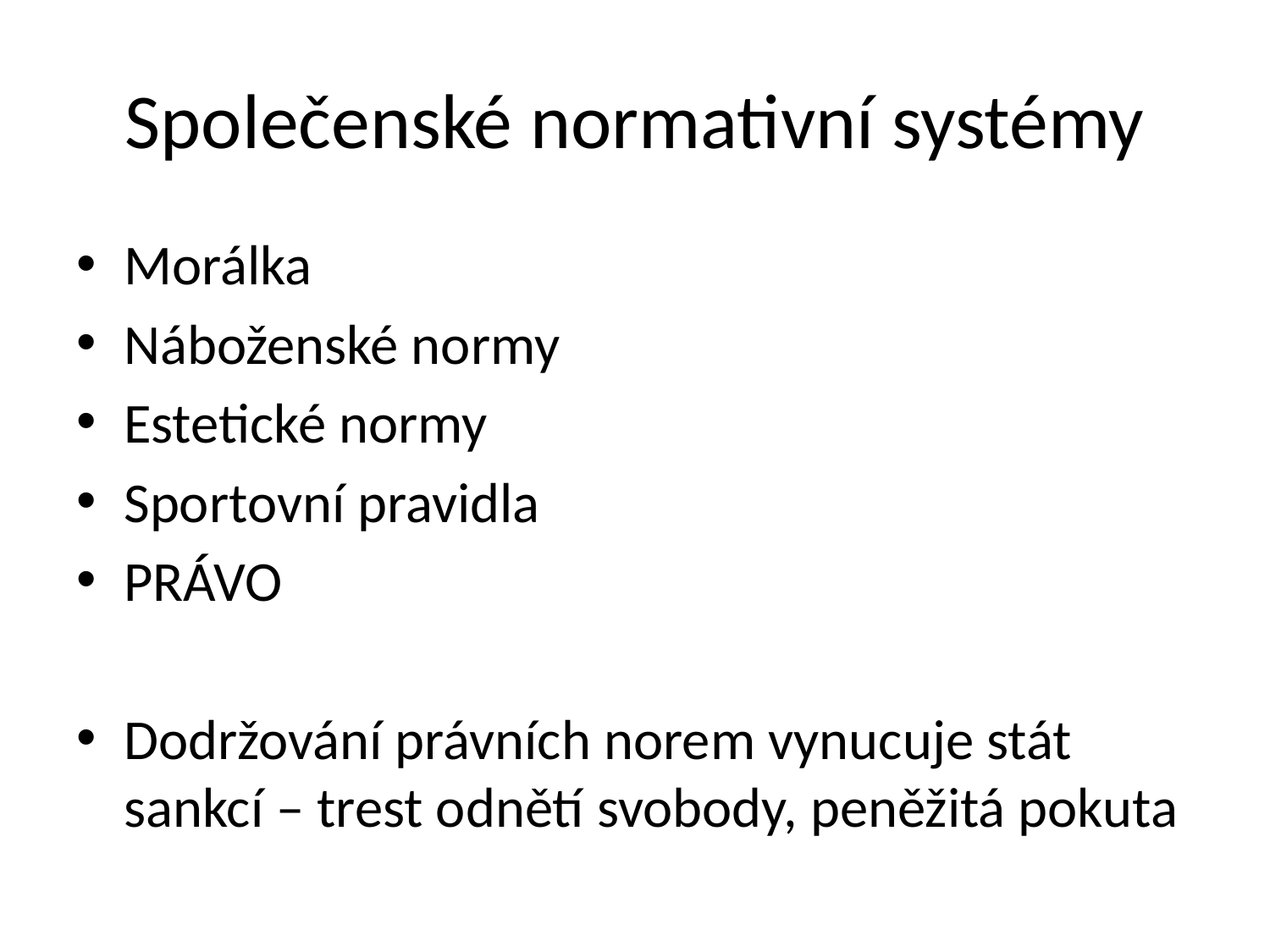

# Společenské normativní systémy
Morálka
Náboženské normy
Estetické normy
Sportovní pravidla
PRÁVO

Dodržování právních norem vynucuje stát sankcí – trest odnětí svobody, peněžitá pokuta